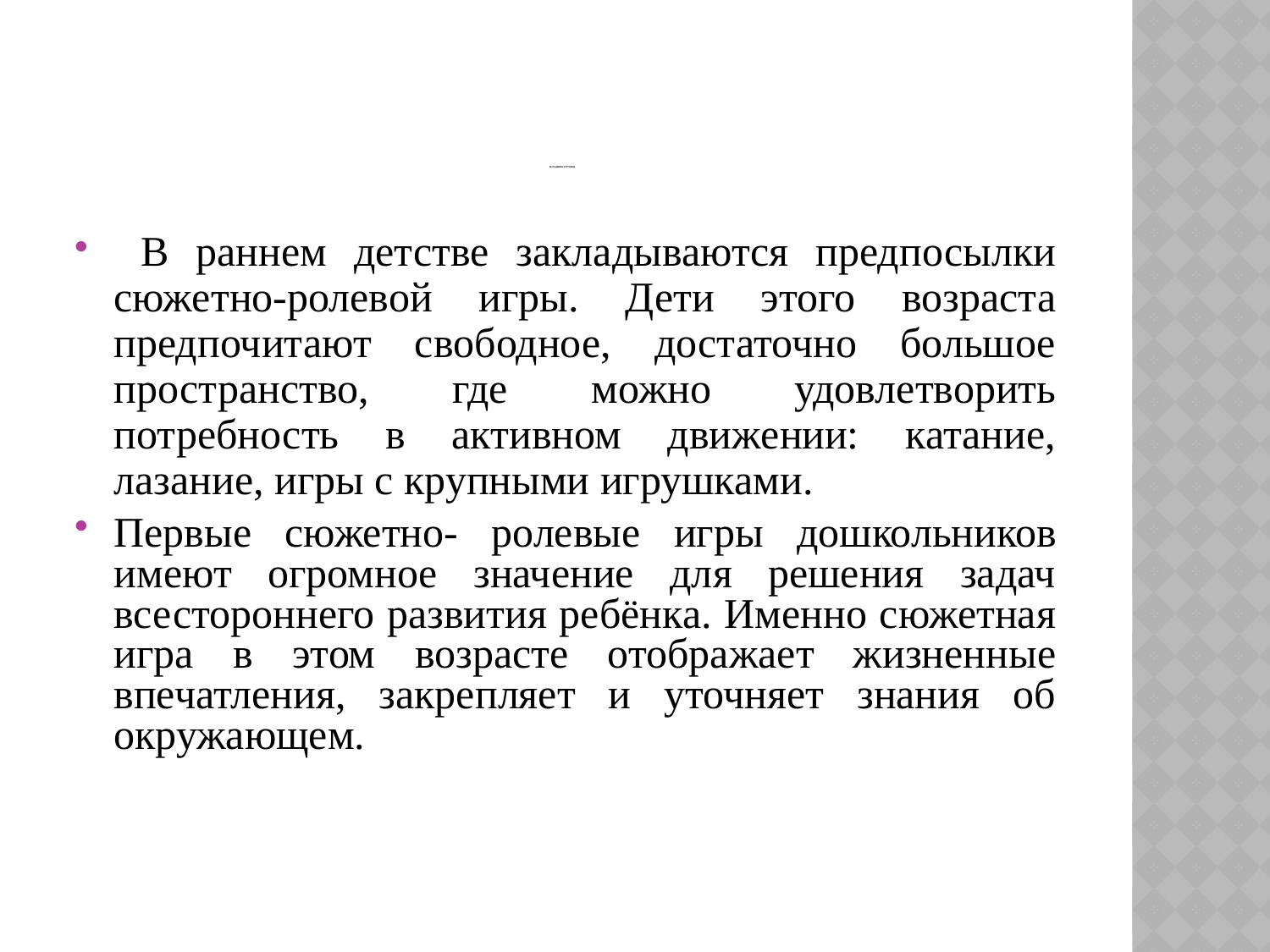

# младшие группы
 В раннем детстве закладываются предпосылки сюжетно-ролевой игры. Дети этого возраста предпочитают свободное, достаточно большое пространство, где можно удовлетворить потребность в активном движении: катание, лазание, игры с крупными игрушками.
Первые сюжетно- ролевые игры дошкольников имеют огромное значение для решения задач всестороннего развития ребёнка. Именно сюжетная игра в этом возрасте отображает жизненные впечатления, закрепляет и уточняет знания об окружающем.